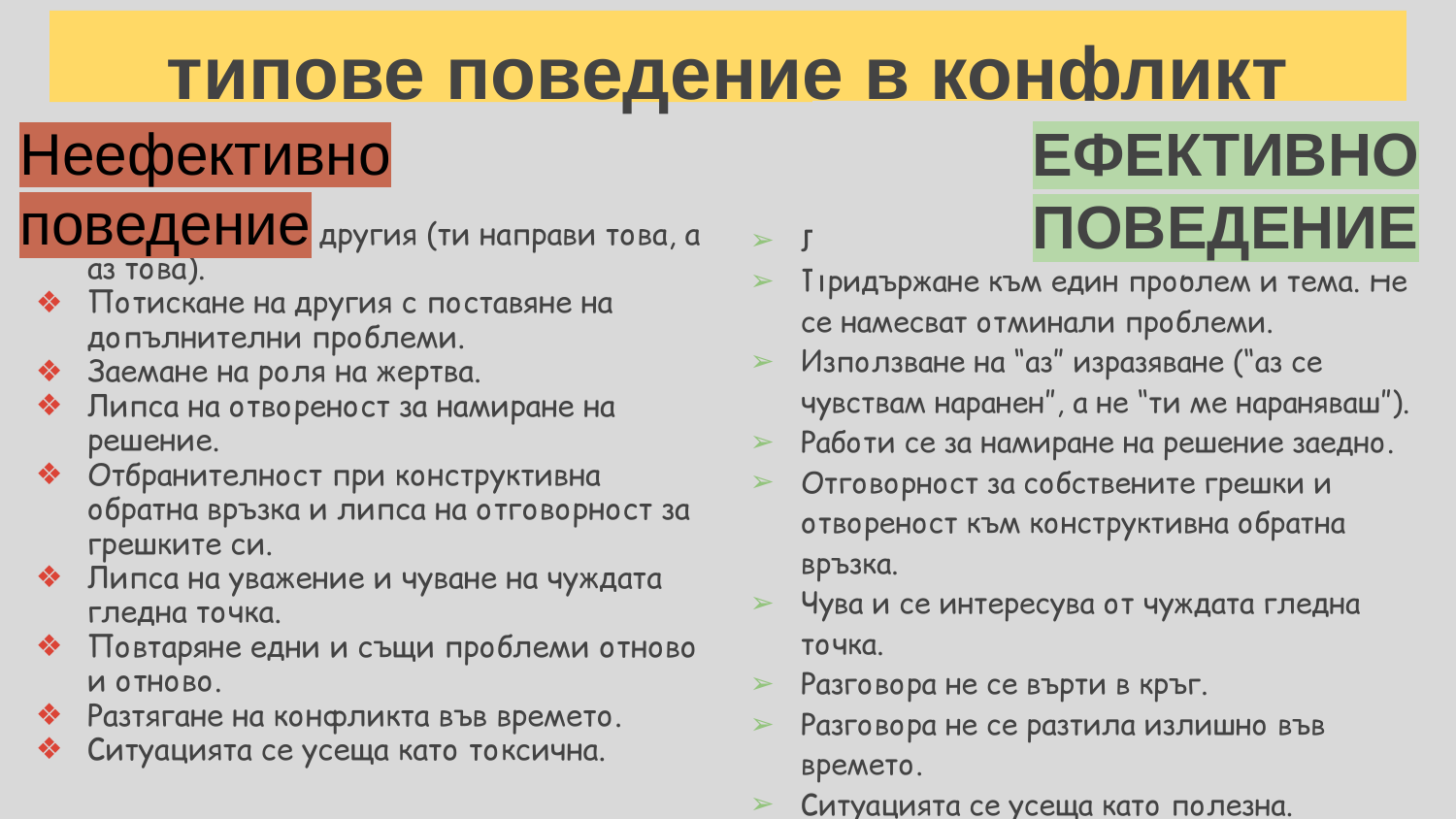

# типове поведение в конфликт
ЕФЕКТИВНО ПОВЕДЕНИЕ
Неефективно поведение
Обвинения към другия (ти направи това, а аз това).
Потискане на другия с поставяне на допълнителни проблеми.
Заемане на роля на жертва.
Липса на отвореност за намиране на решение.
Отбранителност при конструктивна обратна връзка и липса на отговорност за грешките си.
Липса на уважение и чуване на чуждата гледна точка.
Повтаряне едни и същи проблеми отново и отново.
Разтягане на конфликта във времето.
Ситуацията се усеща като токсична.
Липсват обвинения.
Придържане към един проблем и тема. Не се намесват отминали проблеми.
Използване на “аз” изразяване (“аз се чувствам наранен”, а не “ти ме нараняваш”).
Работи се за намиране на решение заедно.
Отговорност за собствените грешки и отвореност към конструктивна обратна връзка.
Чува и се интересува от чуждата гледна точка.
Разговора не се върти в кръг.
Разговора не се разтила излишно във времето.
Ситуацията се усеща като полезна.